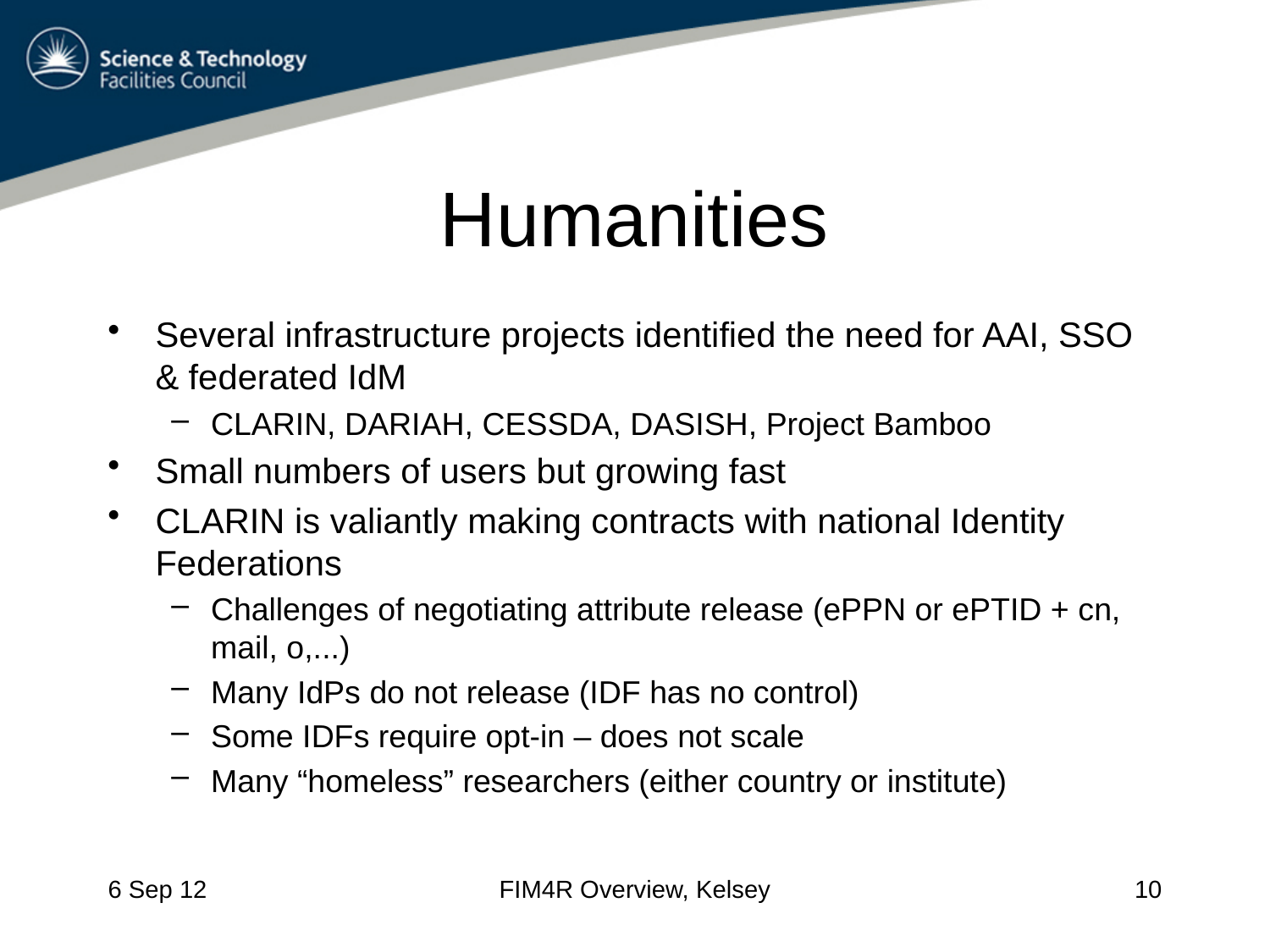

# Humanities
Several infrastructure projects identified the need for AAI, SSO & federated IdM
CLARIN, DARIAH, CESSDA, DASISH, Project Bamboo
Small numbers of users but growing fast
CLARIN is valiantly making contracts with national Identity Federations
Challenges of negotiating attribute release (ePPN or ePTID + cn, mail, o,...)
Many IdPs do not release (IDF has no control)
Some IDFs require opt-in – does not scale
Many “homeless” researchers (either country or institute)
6 Sep 12
FIM4R Overview, Kelsey
10